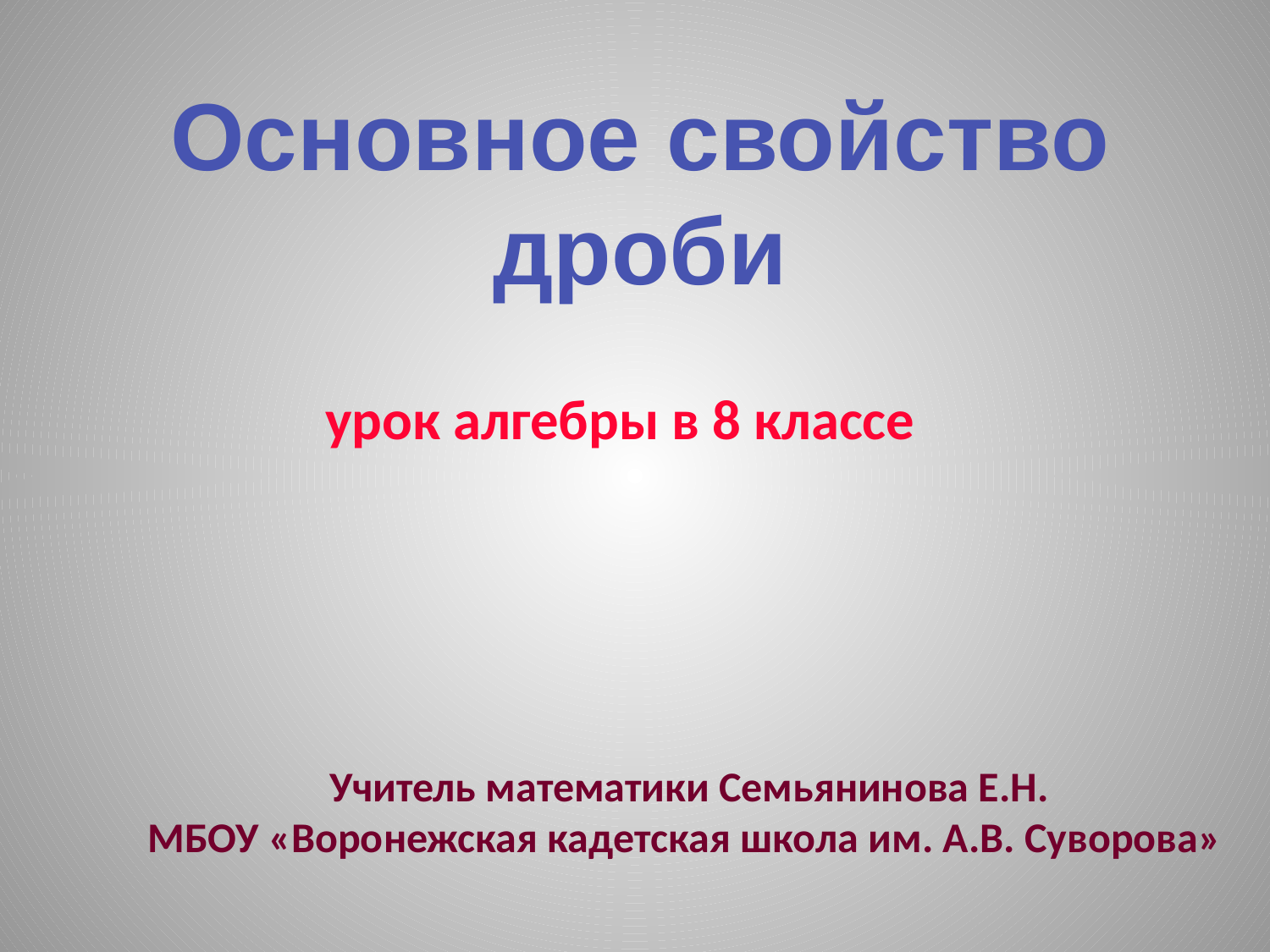

Основное свойство дроби

урок алгебры в 8 классе
 Учитель математики Семьянинова Е.Н.
МБОУ «Воронежская кадетская школа им. А.В. Суворова»